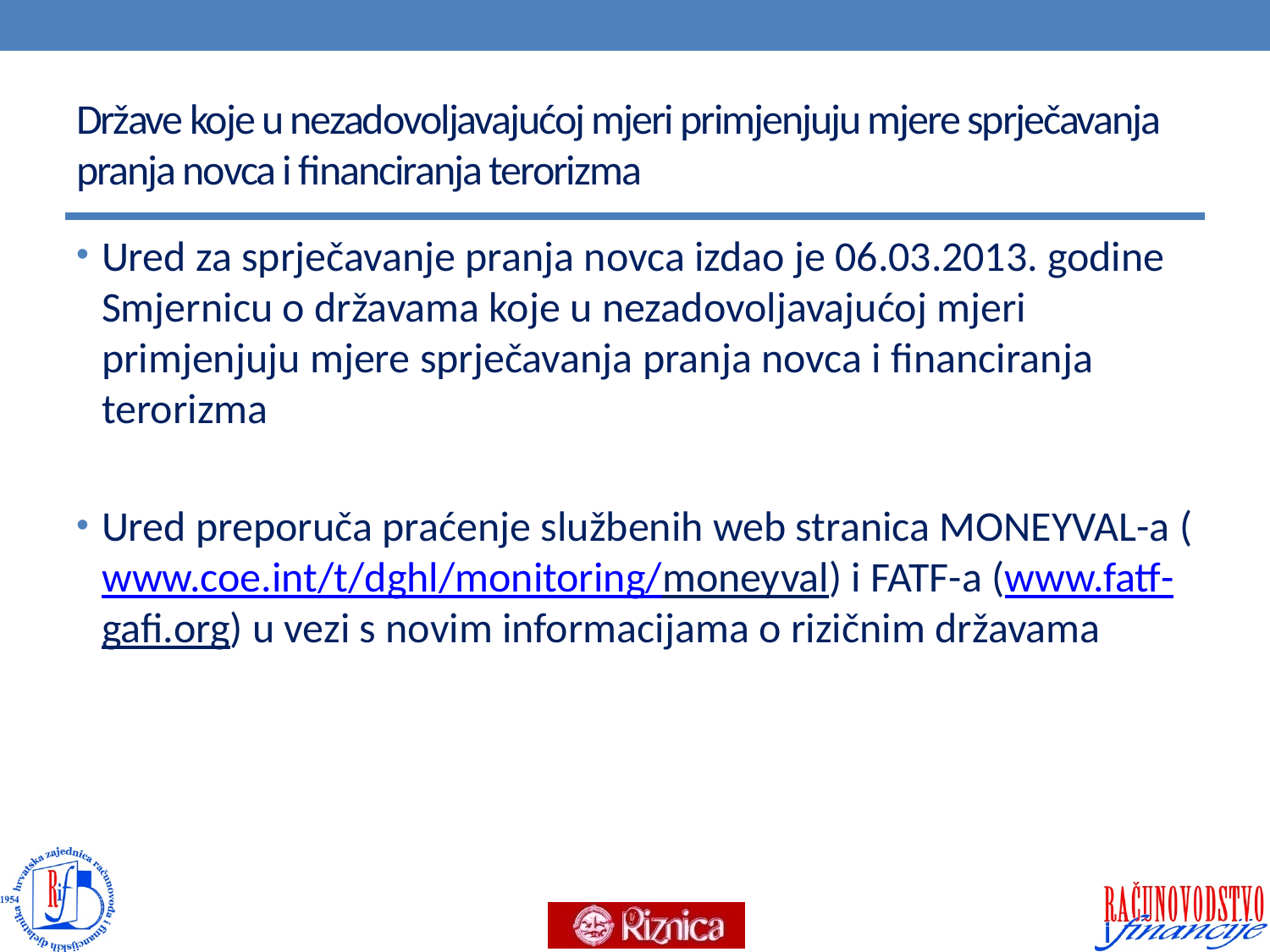

# Države koje u nezadovoljavajućoj mjeri primjenjuju mjere sprječavanja pranja novca i financiranja terorizma
Ured za sprječavanje pranja novca izdao je 06.03.2013. godine Smjernicu o državama koje u nezadovoljavajućoj mjeri primjenjuju mjere sprječavanja pranja novca i financiranja terorizma

Ured preporuča praćenje službenih web stranica MONEYVAL-a (www.coe.int/t/dghl/monitoring/moneyval) i FATF-a (www.fatf-gafi.org) u vezi s novim informacijama o rizičnim državama